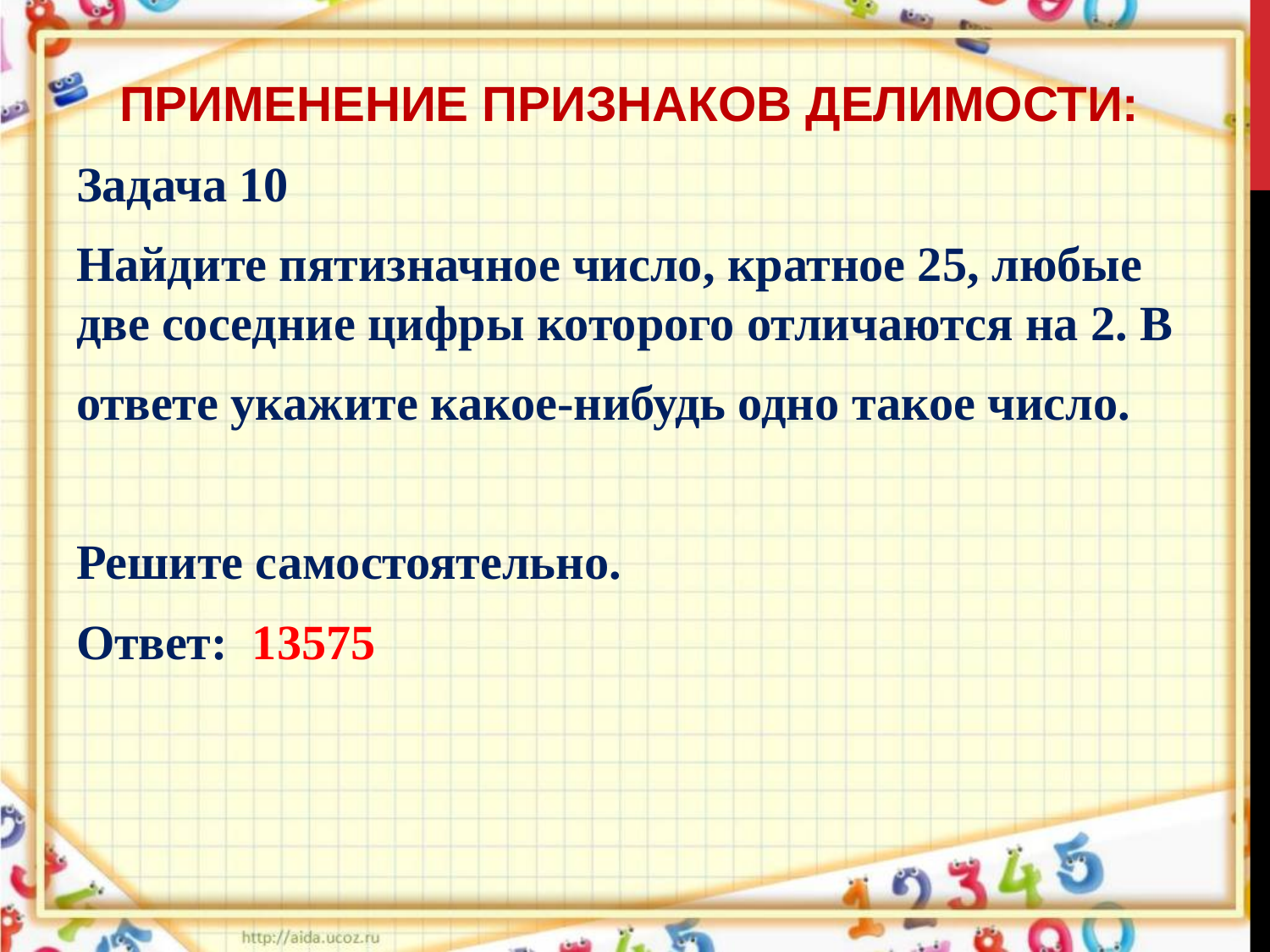

ПРИМЕНЕНИЕ ПРИЗНАКОВ ДЕЛИМОСТИ:
Задача 10
Найдите пятизначное число, кратное 25, любые две соседние цифры которого отличаются на 2. В
ответе укажите какое­-нибудь одно такое число.

Решите самостоятельно.
Ответ:  13575